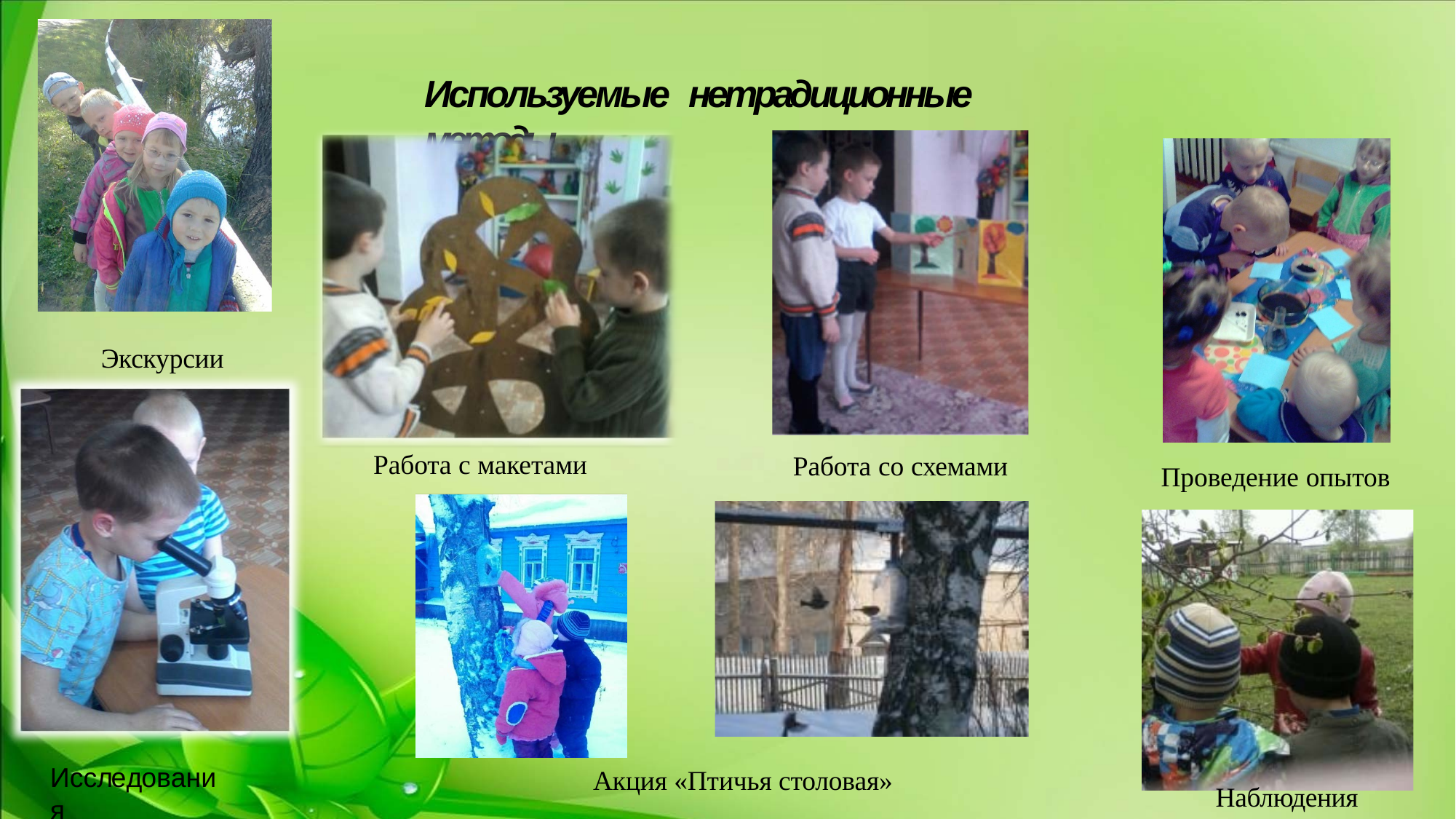

# Используемые	нетрадиционные методы

Экскурсии
Работа с макетами
Работа со схемами
Проведение опытов

Исследования
Акция «Птичья столовая»
Наблюдения